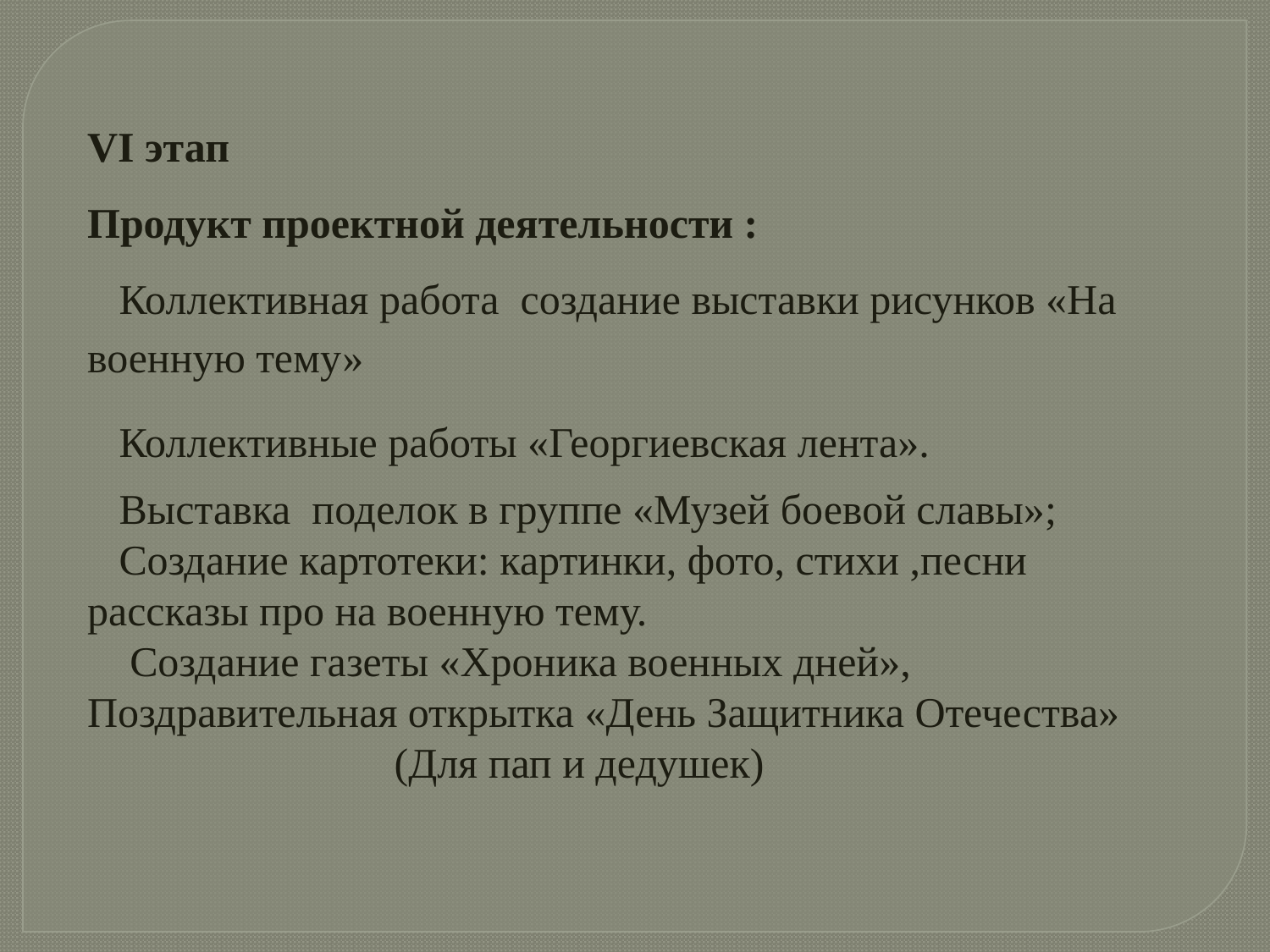

VI этап
Продукт проектной деятельности :
   Коллективная работа  создание выставки рисунков «На военную тему»
   Коллективные работы «Георгиевская лента».
   Выставка  поделок в группе «Музей боевой славы»;
   Создание картотеки: картинки, фото, стихи ,песни рассказы про на военную тему.
    Создание газеты «Хроника военных дней»,
Поздравительная открытка «День Защитника Отечества»
                             (Для пап и дедушек)